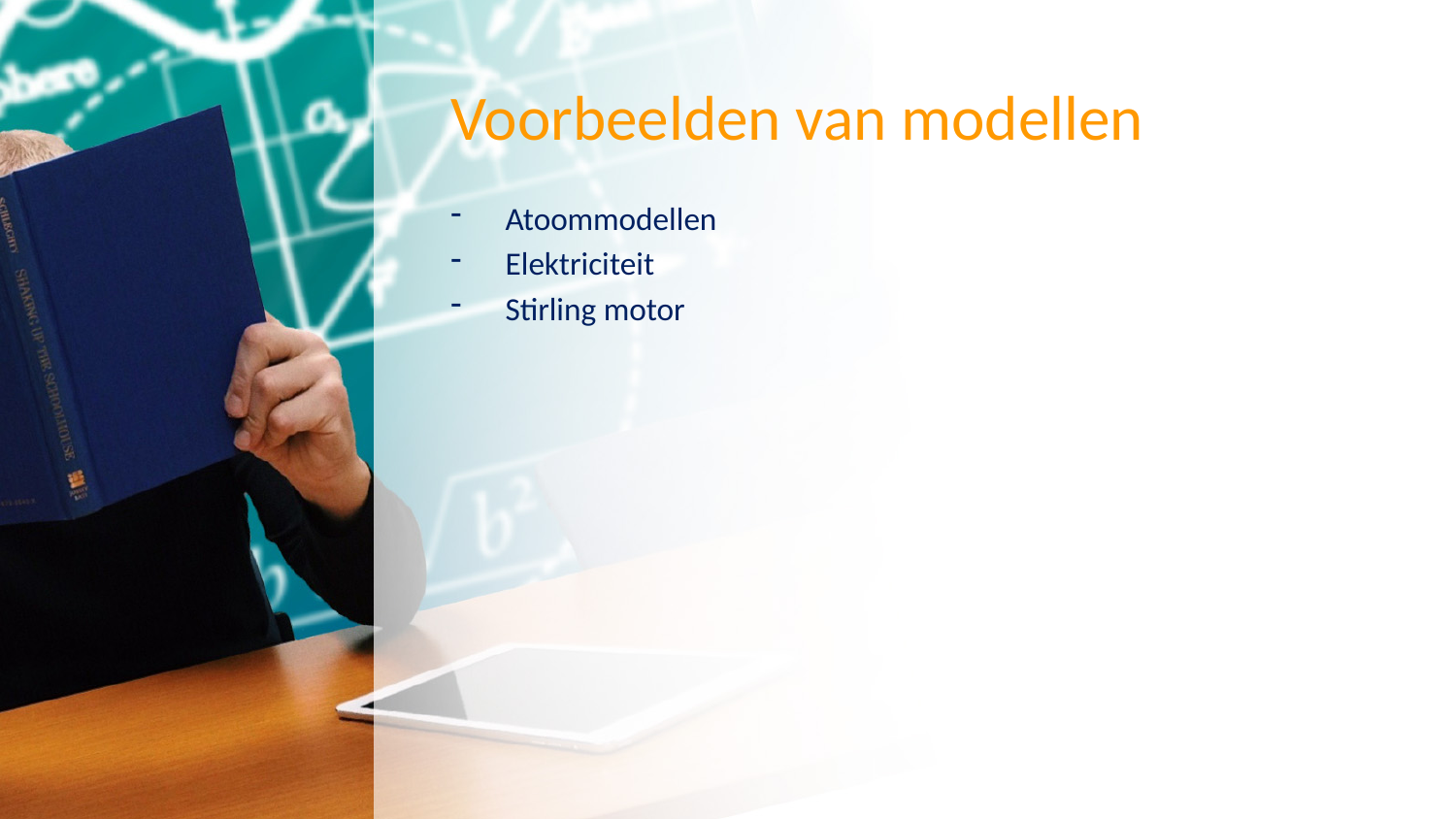

# Voorbeelden van modellen
Atoommodellen
Elektriciteit
Stirling motor